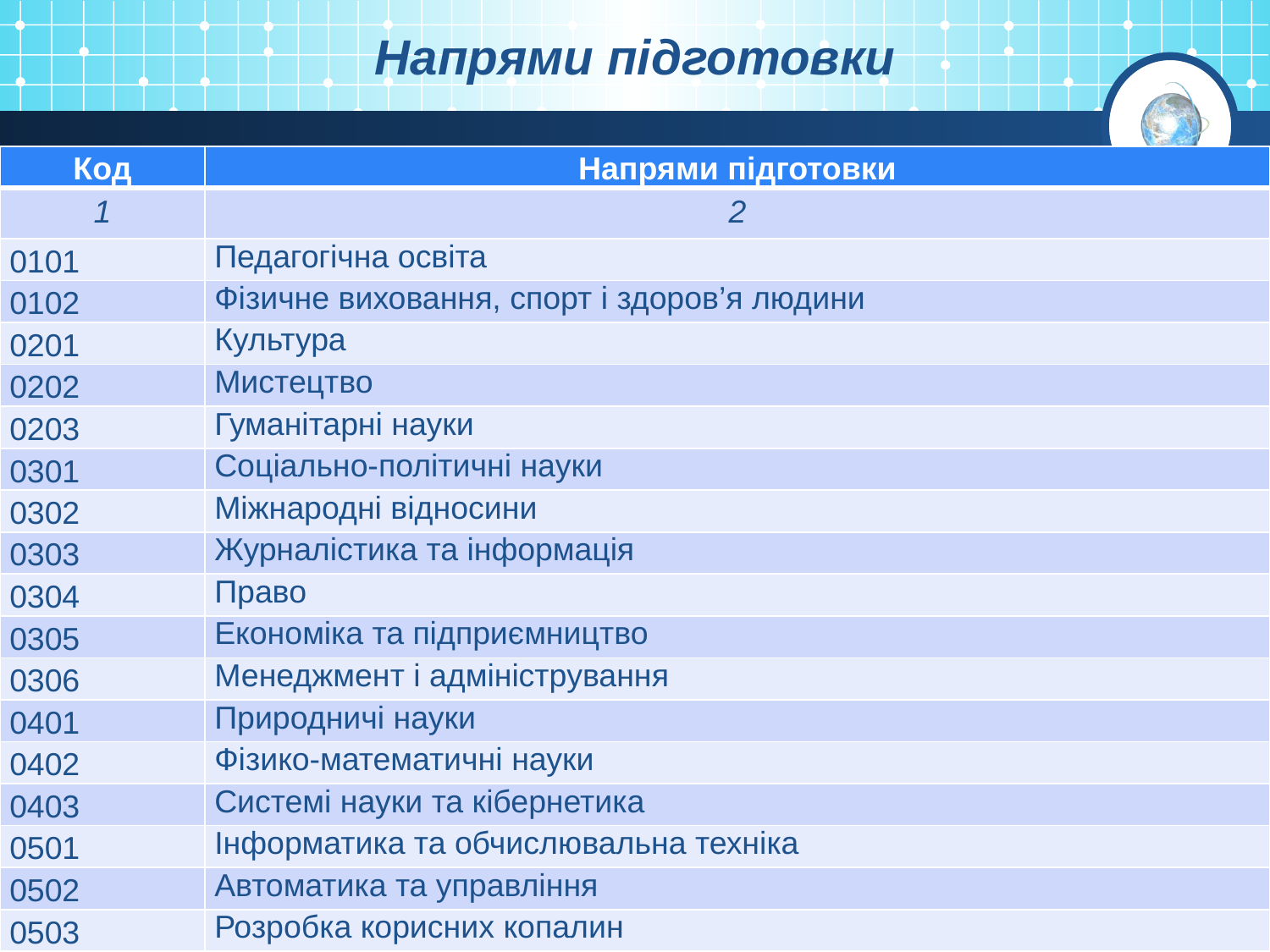

# Напрями підготовки
| Код | Напрями підготовки |
| --- | --- |
| 1 | 2 |
| 0101 | Педагогічна освіта |
| 0102 | Фізичне виховання, спорт і здоров’я людини |
| 0201 | Культура |
| 0202 | Мистецтво |
| 0203 | Гуманітарні науки |
| 0301 | Соціально-політичні науки |
| 0302 | Міжнародні відносини |
| 0303 | Журналістика та інформація |
| 0304 | Право |
| 0305 | Економіка та підприємництво |
| 0306 | Менеджмент і адміністрування |
| 0401 | Природничі науки |
| 0402 | Фізико-математичні науки |
| 0403 | Системі науки та кібернетика |
| 0501 | Інформатика та обчислювальна техніка |
| 0502 | Автоматика та управління |
| 0503 | Розробка корисних копалин |